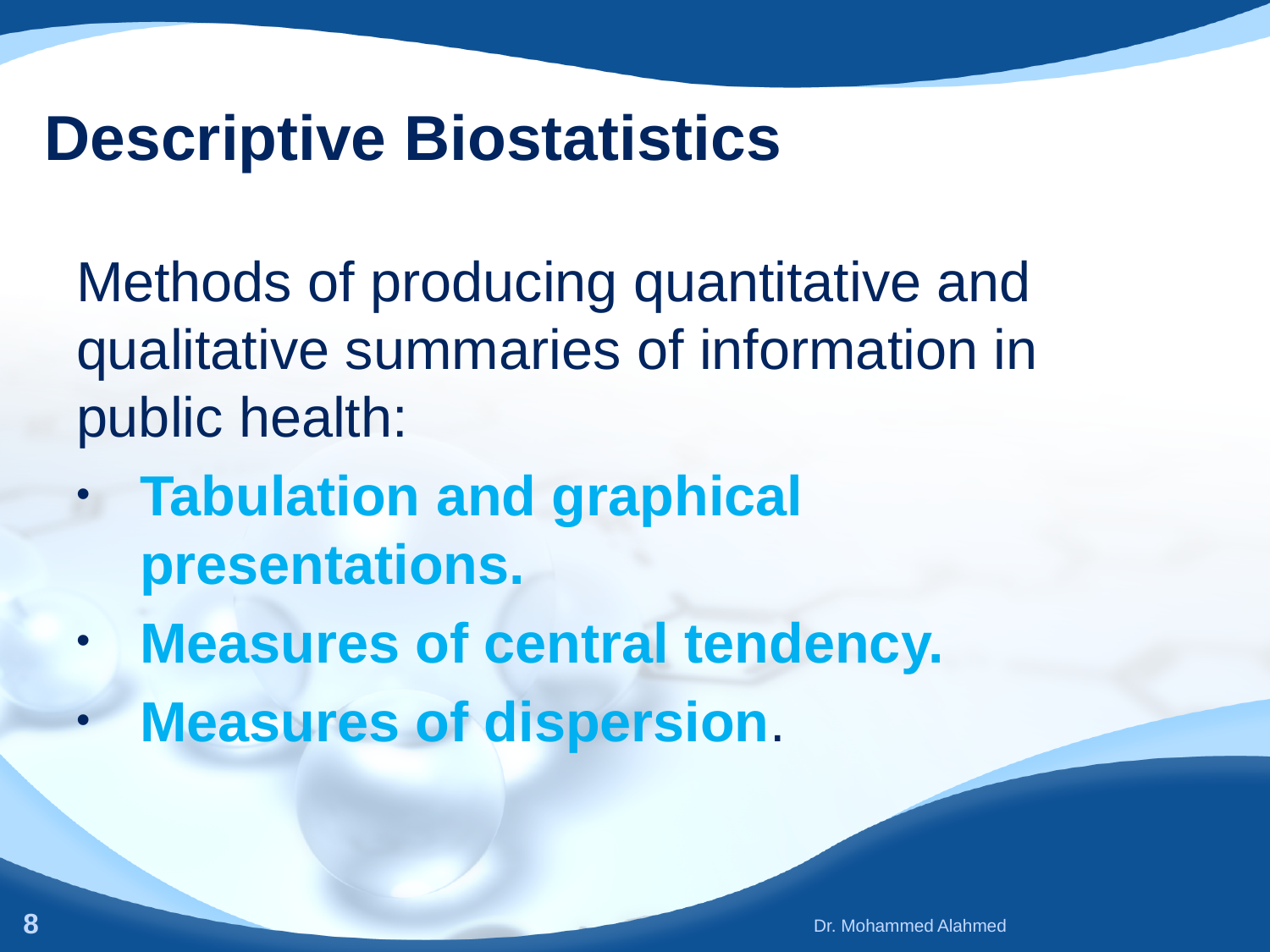

# Descriptive Biostatistics
Methods of producing quantitative and qualitative summaries of information in public health:
Tabulation and graphical presentations.
Measures of central tendency.
Measures of dispersion.

8
Dr. Mohammed Alahmed